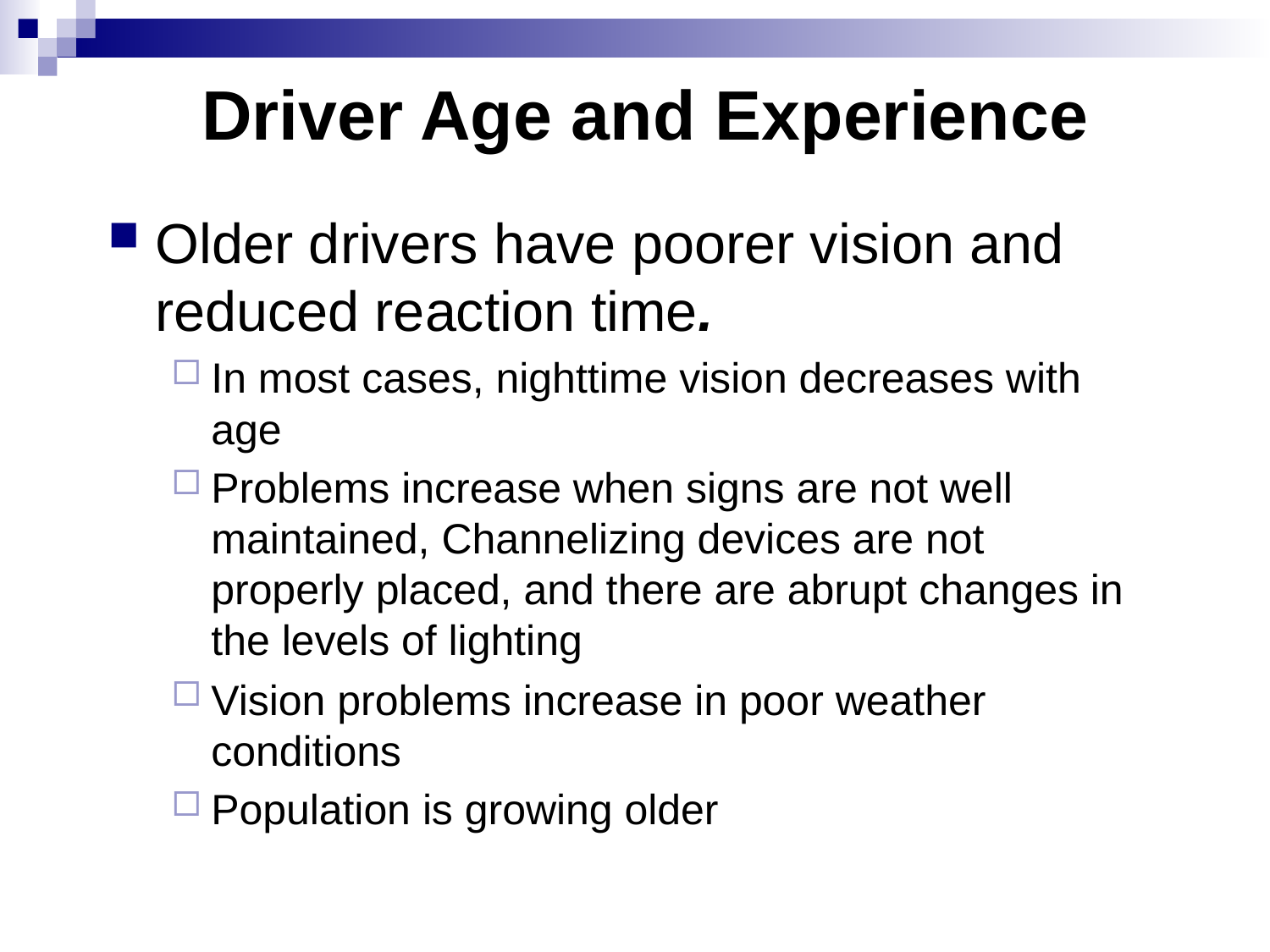

Driver Age and Experience
Older drivers have poorer vision and reduced reaction time.
In most cases, nighttime vision decreases with age
Problems increase when signs are not well maintained, Channelizing devices are not properly placed, and there are abrupt changes in the levels of lighting
Vision problems increase in poor weather conditions
Population is growing older